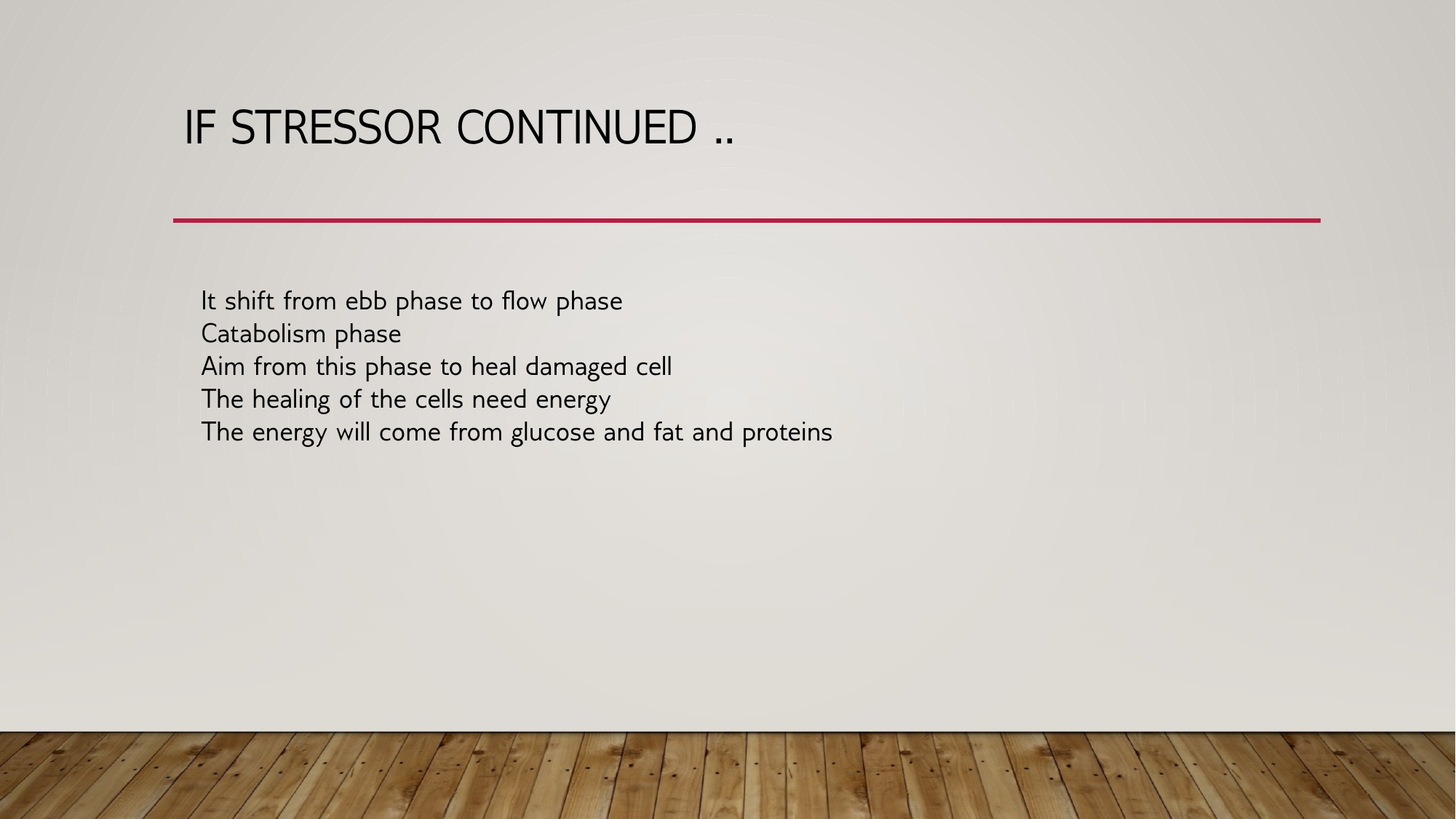

# If stressor continued ..

It shift from ebb phase to flow phase
Catabolism phase
Aim from this phase to heal damaged cell
The healing of the cells need energy
The energy will come from glucose and fat and proteins